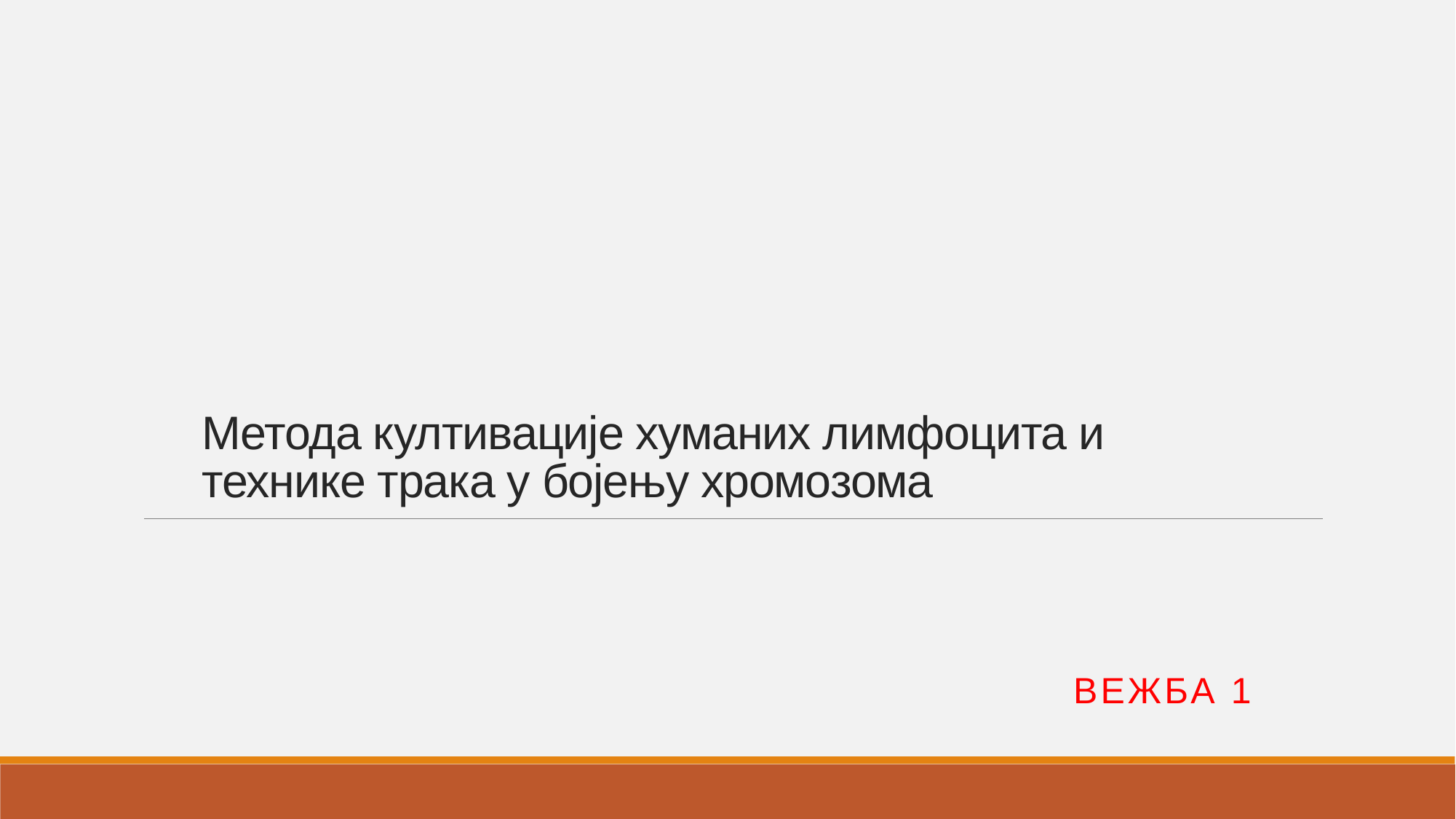

# Метода култивације хуманих лимфоцита и технике трака у бојењу хромозома
Вежба 1